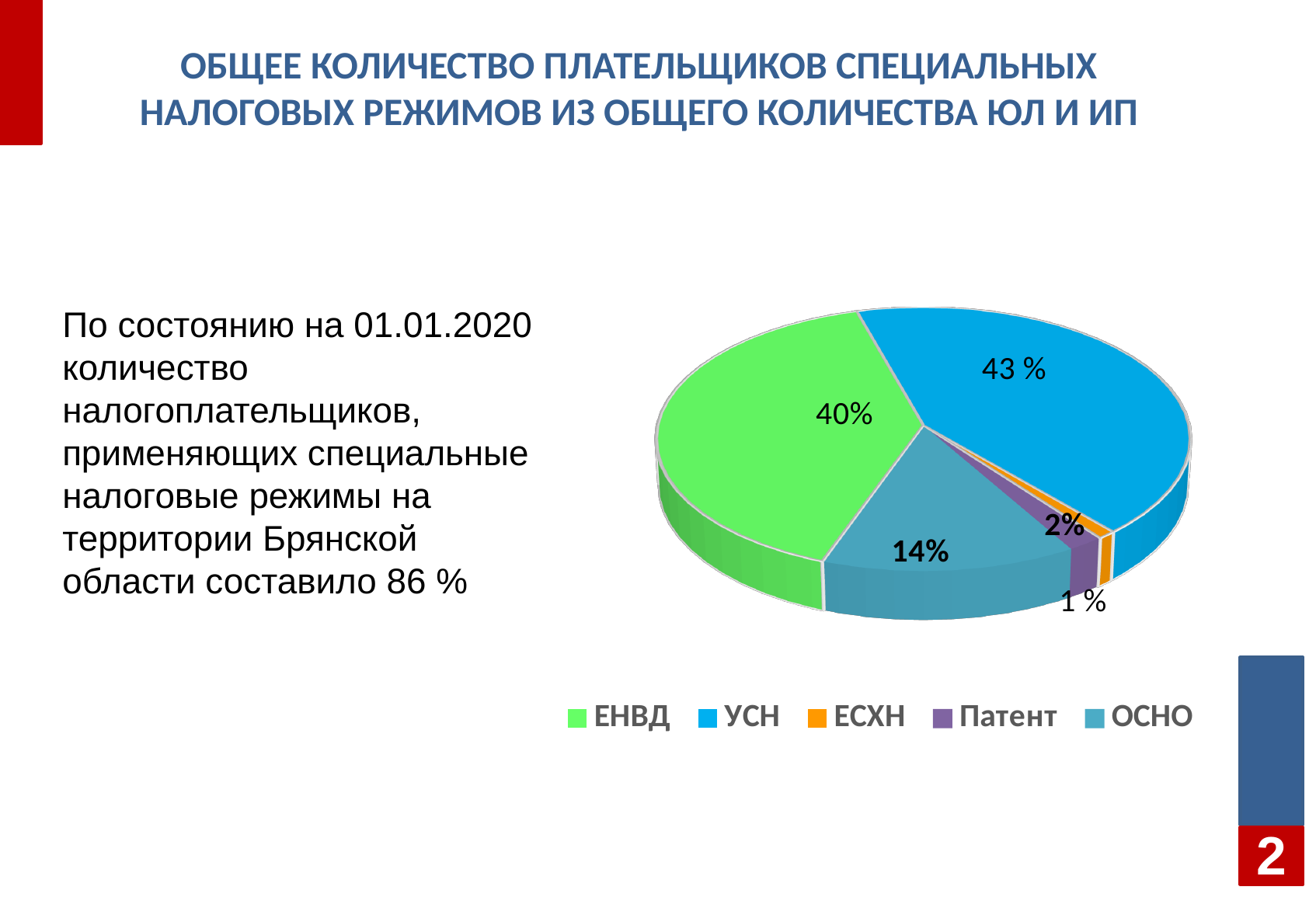

# Общее количество плательщиков специальных налоговых режимов из общего количества ЮЛ и ИП

[unsupported chart]

По состоянию на 01.01.2020 количество налогоплательщиков, применяющих специальные налоговые режимы на территории Брянской области составило 86 %
2